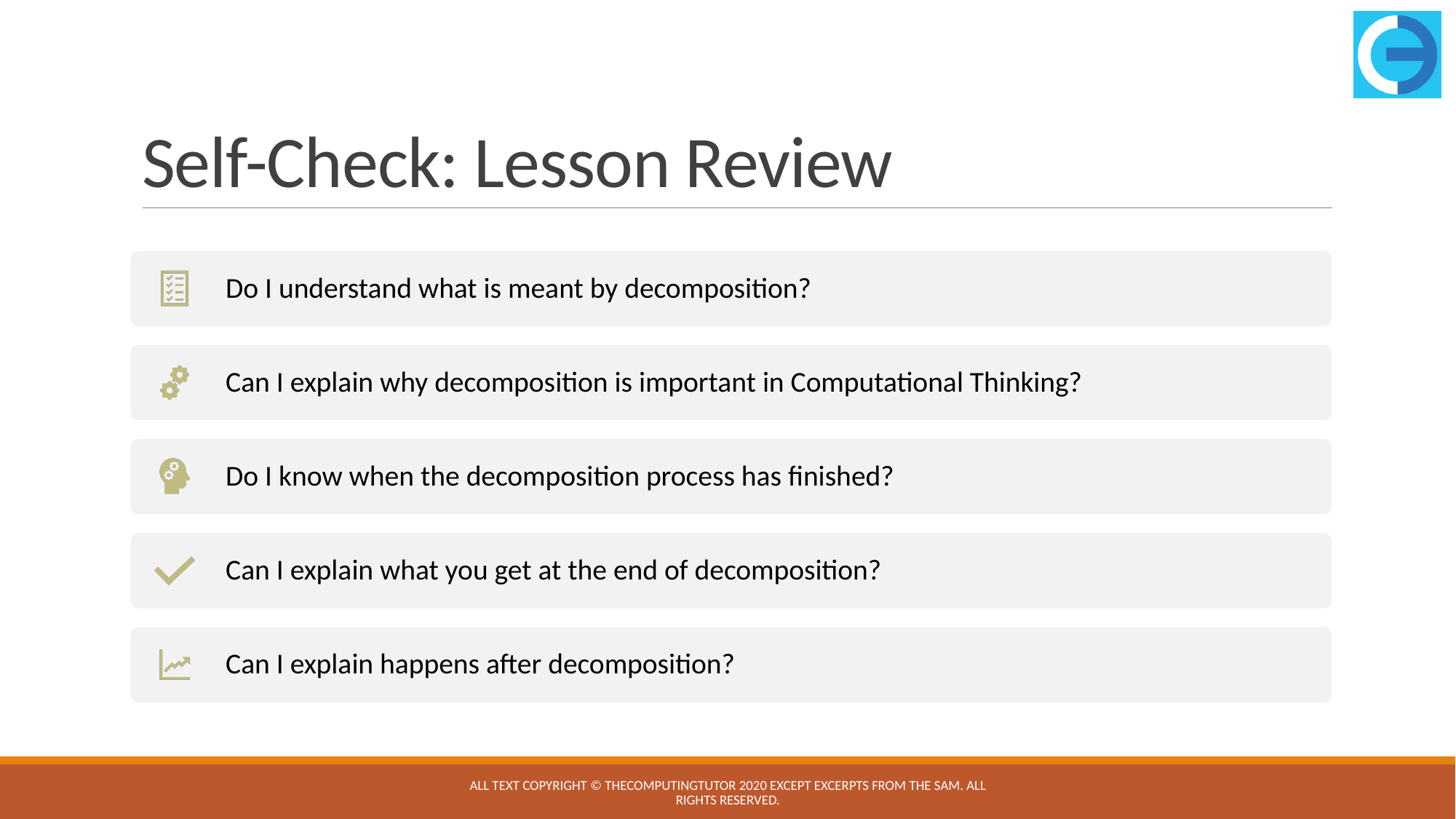

# Self-Check: Lesson Review
Do I understand what is meant by decomposition?
Can I explain why decomposition is important in Computational Thinking?
Do I know when the decomposition process has finished?
Can I explain what you get at the end of decomposition?
Can I explain happens after decomposition?
All text copyright © TheComputingTutor 2020 except excerpts from the SAM. All rights Reserved.